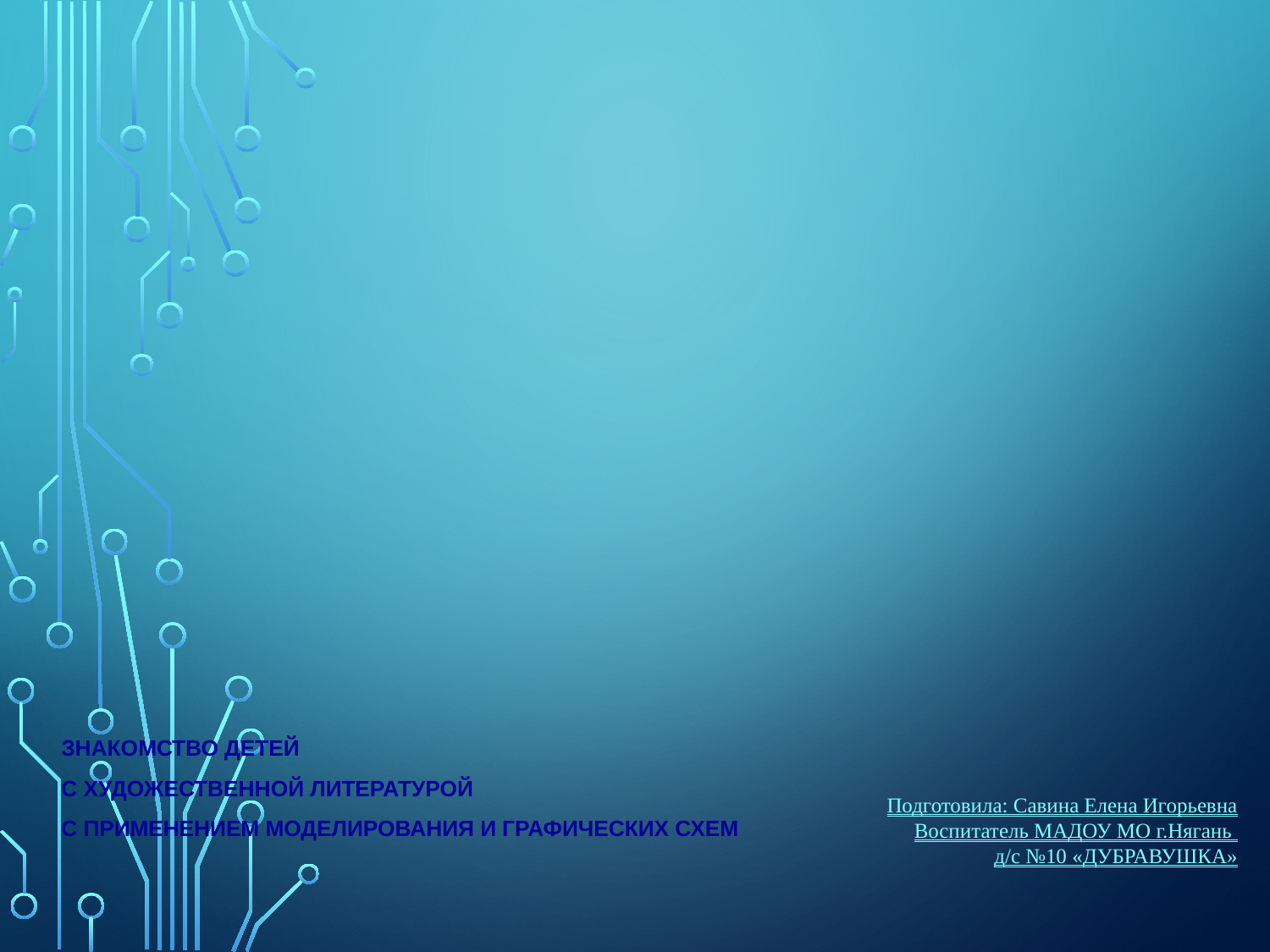

# Знакомство детей с художественной литературой с применением моделирования и графических схем
Подготовила: Савина Елена Игорьевна
Воспитатель МАДОУ МО г.Нягань
д/с №10 «ДУБРАВУШКА»